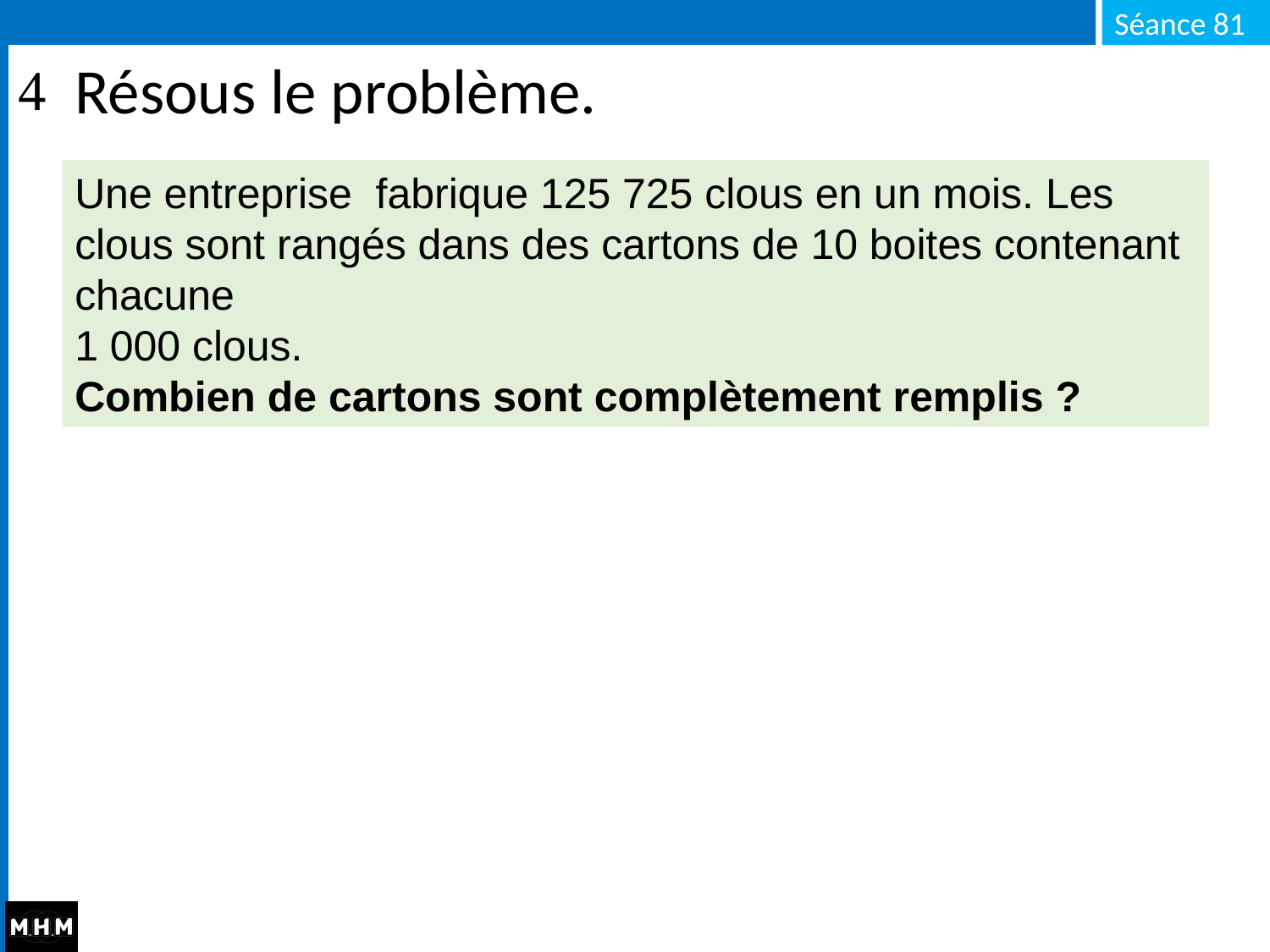

# Résous le problème.
Une entreprise  fabrique 125 725 clous en un mois. Les clous sont rangés dans des cartons de 10 boites contenant chacune
1 000 clous.
Combien de cartons sont complètement remplis ?